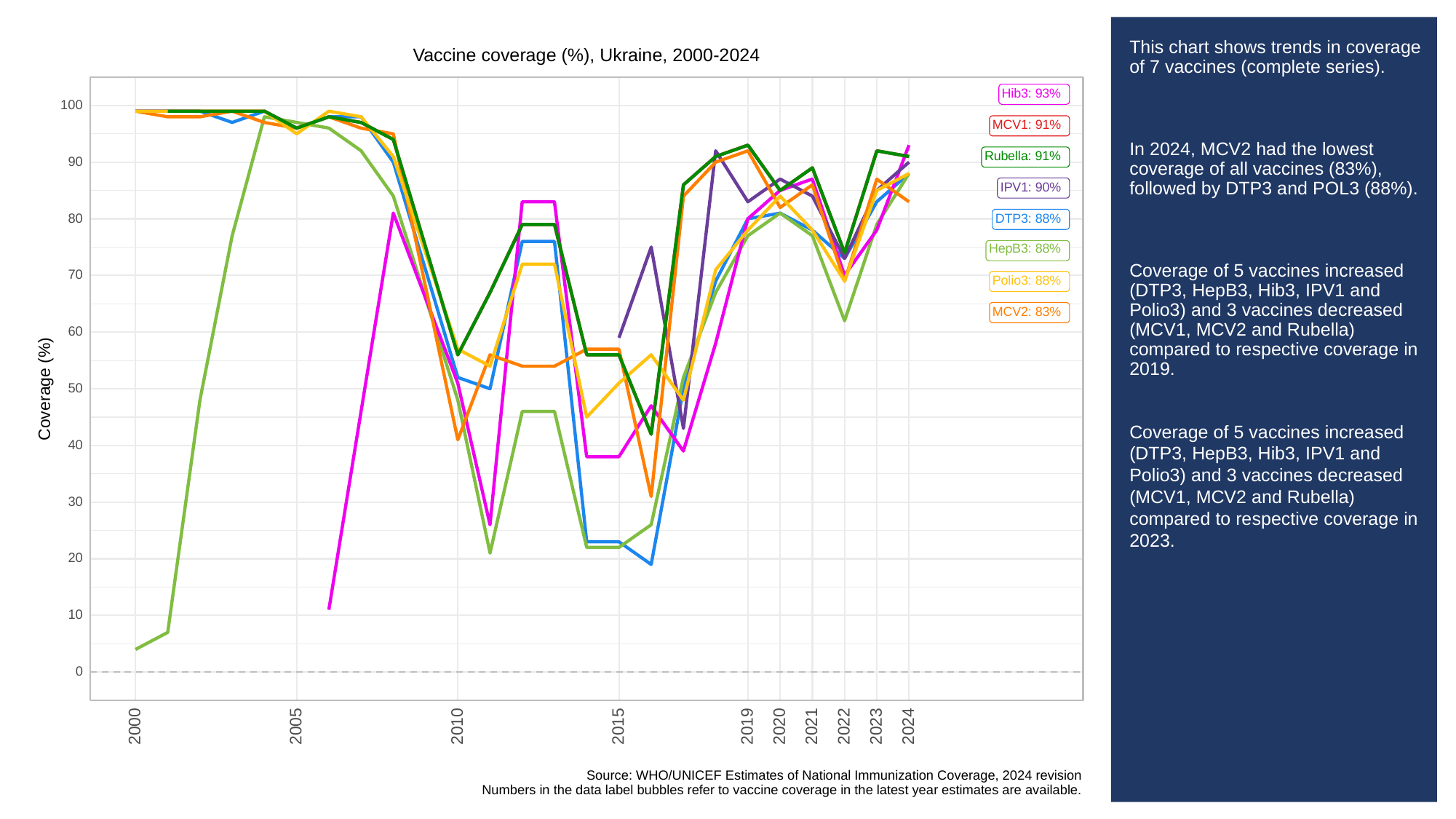

# This chart shows trends in coverage of 7 vaccines (complete series).

In 2024, MCV2 had the lowest coverage of all vaccines (83%), followed by DTP3 and POL3 (88%).

Coverage of 5 vaccines increased (DTP3, HepB3, Hib3, IPV1 and Polio3) and 3 vaccines decreased (MCV1, MCV2 and Rubella) compared to respective coverage in 2019.

Coverage of 5 vaccines increased (DTP3, HepB3, Hib3, IPV1 and Polio3) and 3 vaccines decreased (MCV1, MCV2 and Rubella) compared to respective coverage in 2023.

Vaccine coverage (%), Ukraine, 2000-2024

Hib3: 93%

100

MCV1: 91%

Rubella: 91%

90

IPV1: 90%

80
DTP3: 88%

HepB3: 88%

70

Polio3: 88%

MCV2: 83%
60

Coverage (%)
50

40

30

20

10

0

2023
2000
2005
2010
2015
2019
2020
2021
2022
2024
Source: WHO/UNICEF Estimates of National Immunization Coverage, 2024 revision
Numbers in the data label bubbles refer to vaccine coverage in the latest year estimates are available.